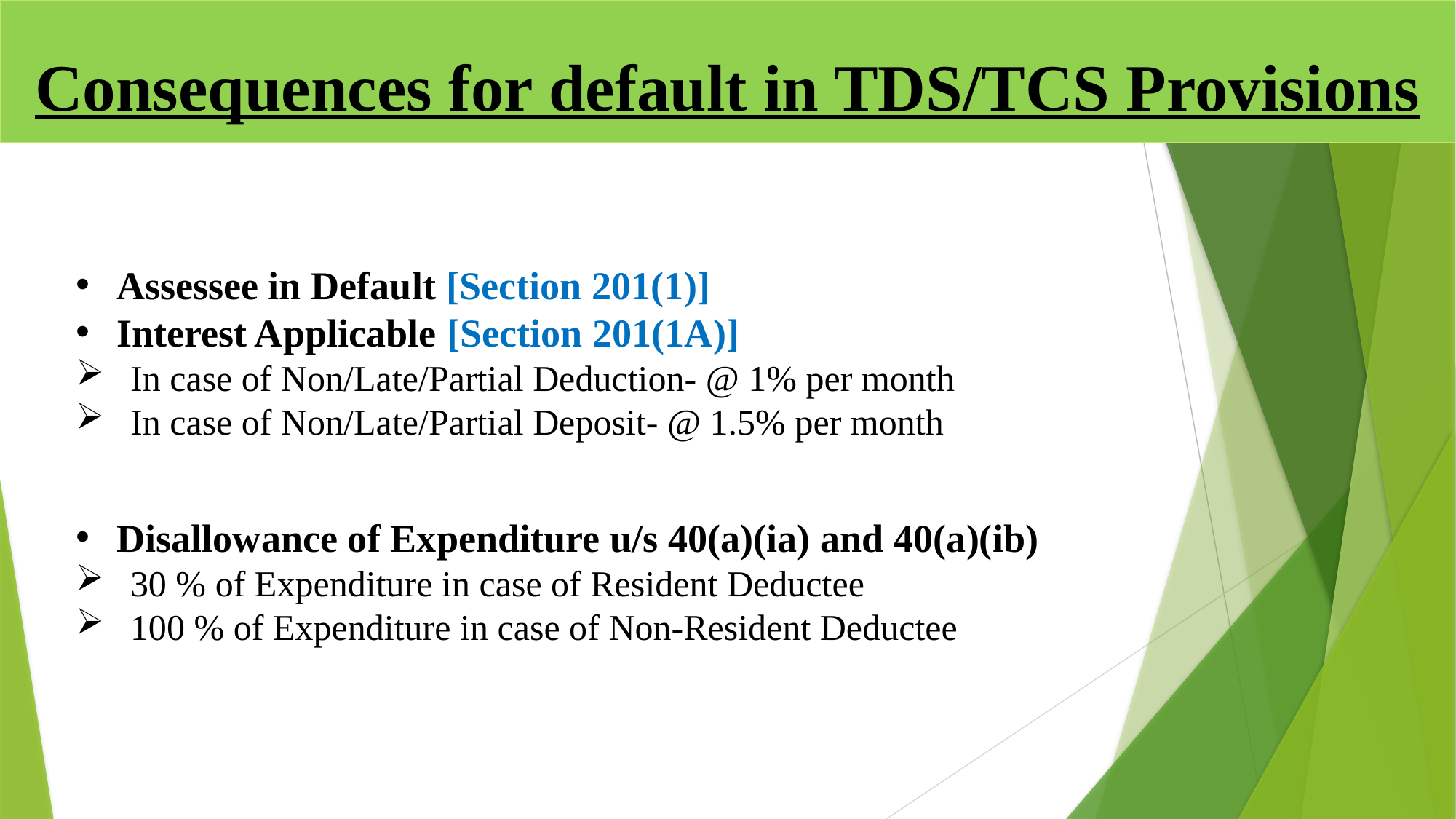

# Consequences for default in TDS/TCS Provisions
Assessee in Default [Section 201(1)]
Interest Applicable [Section 201(1A)]
In case of Non/Late/Partial Deduction- @ 1% per month
In case of Non/Late/Partial Deposit- @ 1.5% per month

Disallowance of Expenditure u/s 40(a)(ia) and 40(a)(ib)
30 % of Expenditure in case of Resident Deductee
100 % of Expenditure in case of Non-Resident Deductee